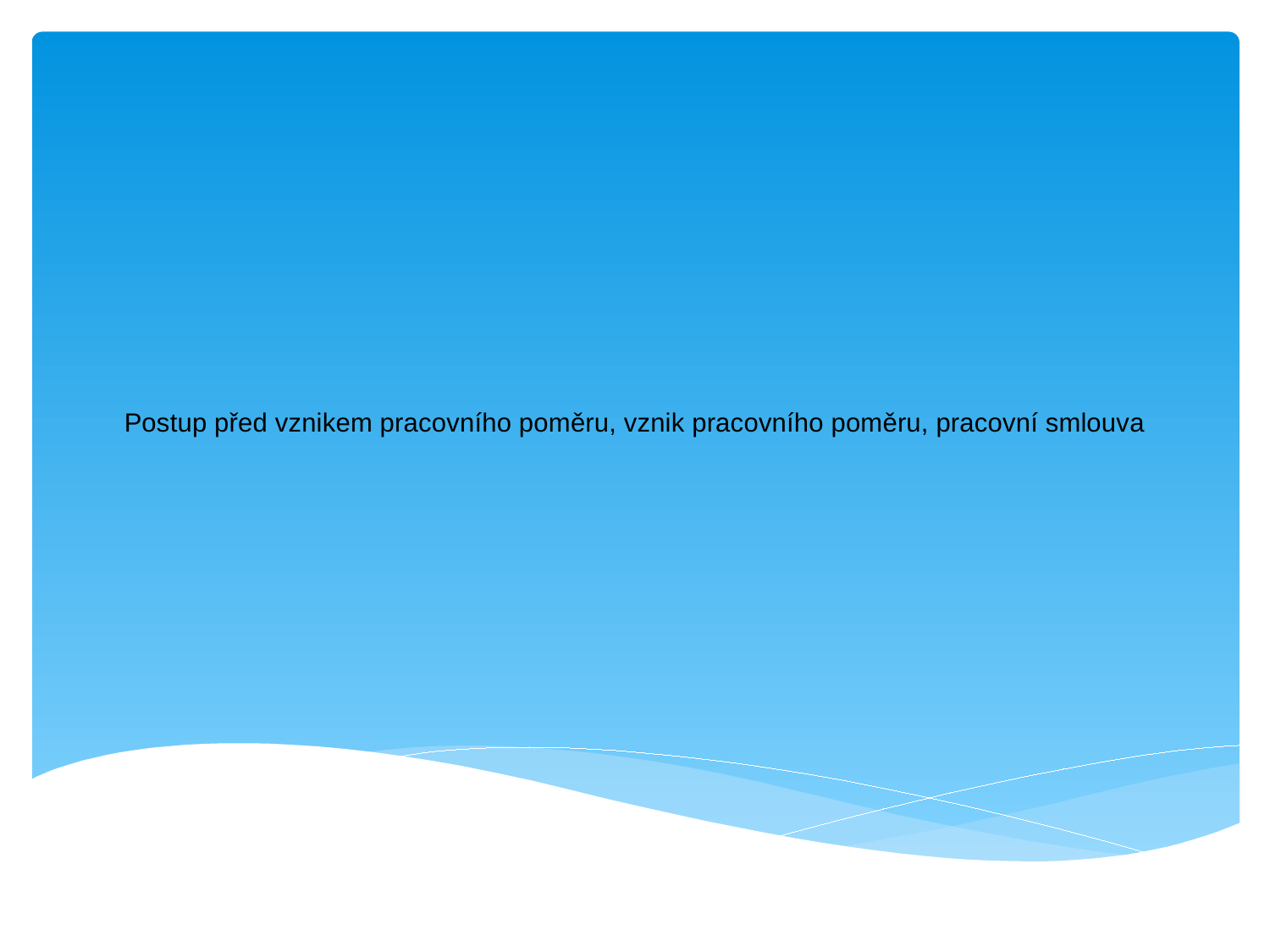

# Postup před vznikem pracovního poměru, vznik pracovního poměru, pracovní smlouva